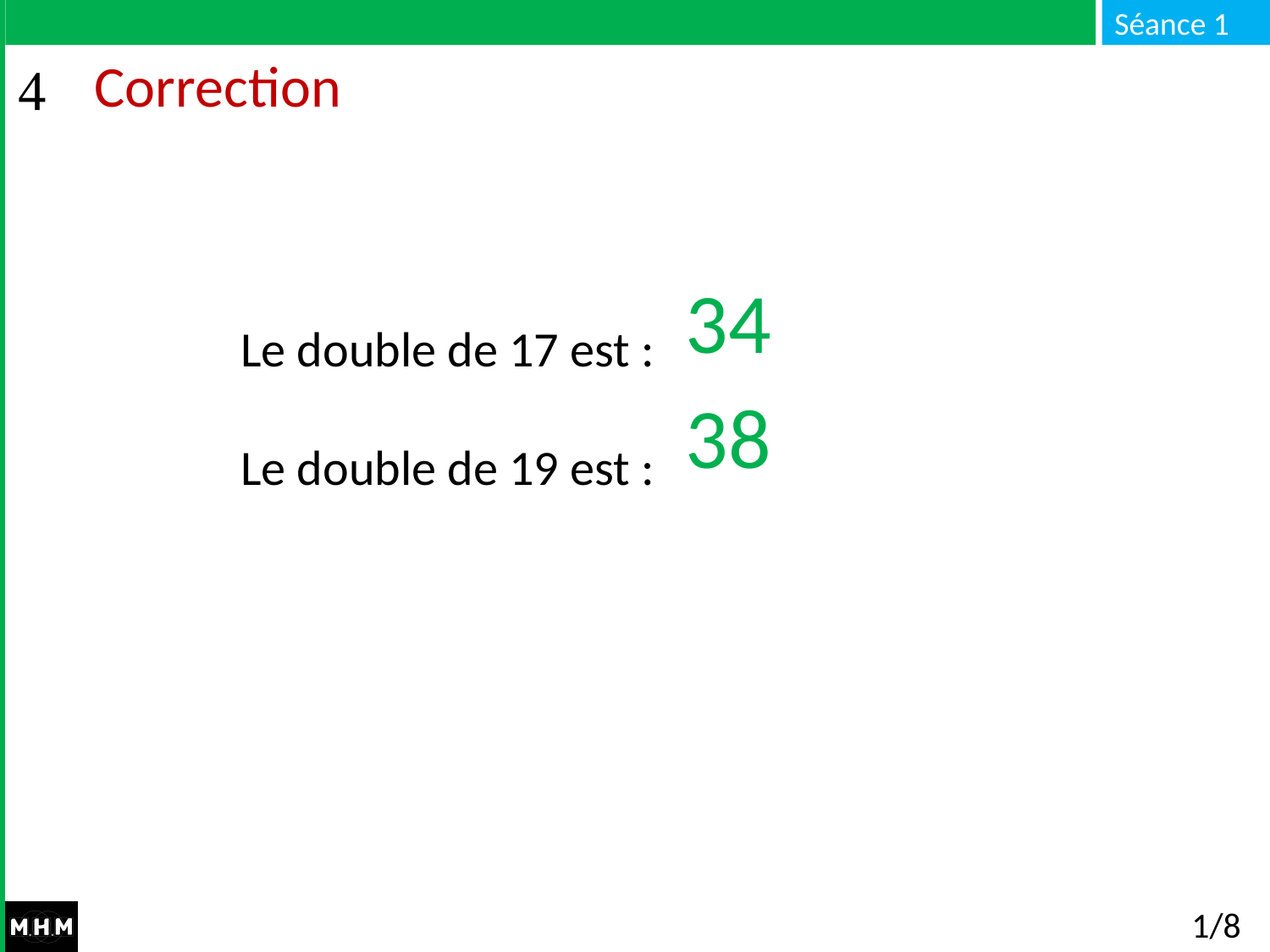

# Correction
Le double de 17 est : …
Le double de 19 est : …

34
38
1/8